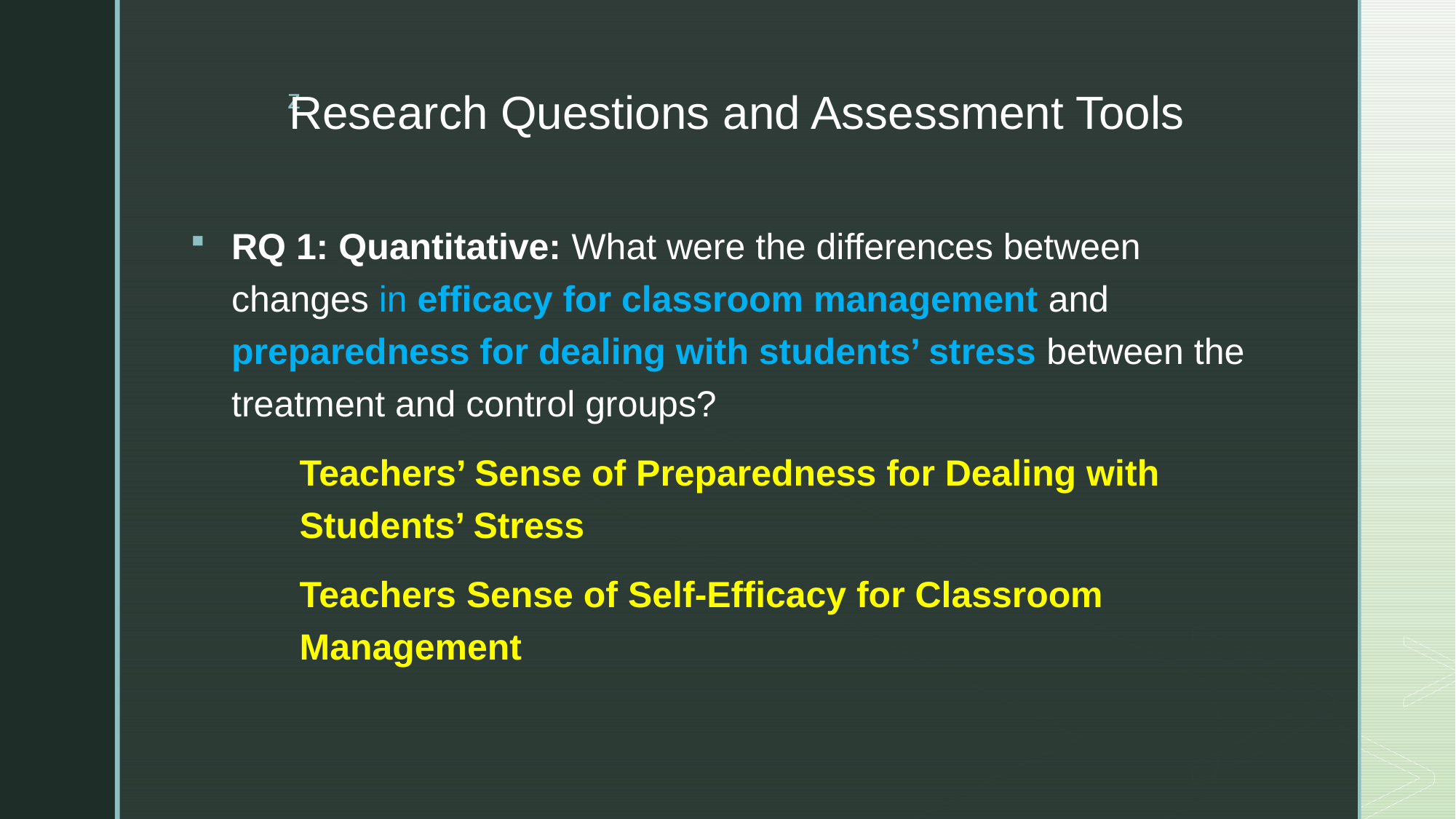

# Research Questions and Assessment Tools
RQ 1: Quantitative: What were the differences between changes in efficacy for classroom management and preparedness for dealing with students’ stress between the treatment and control groups?
Teachers’ Sense of Preparedness for Dealing with Students’ Stress
Teachers Sense of Self-Efficacy for Classroom Management